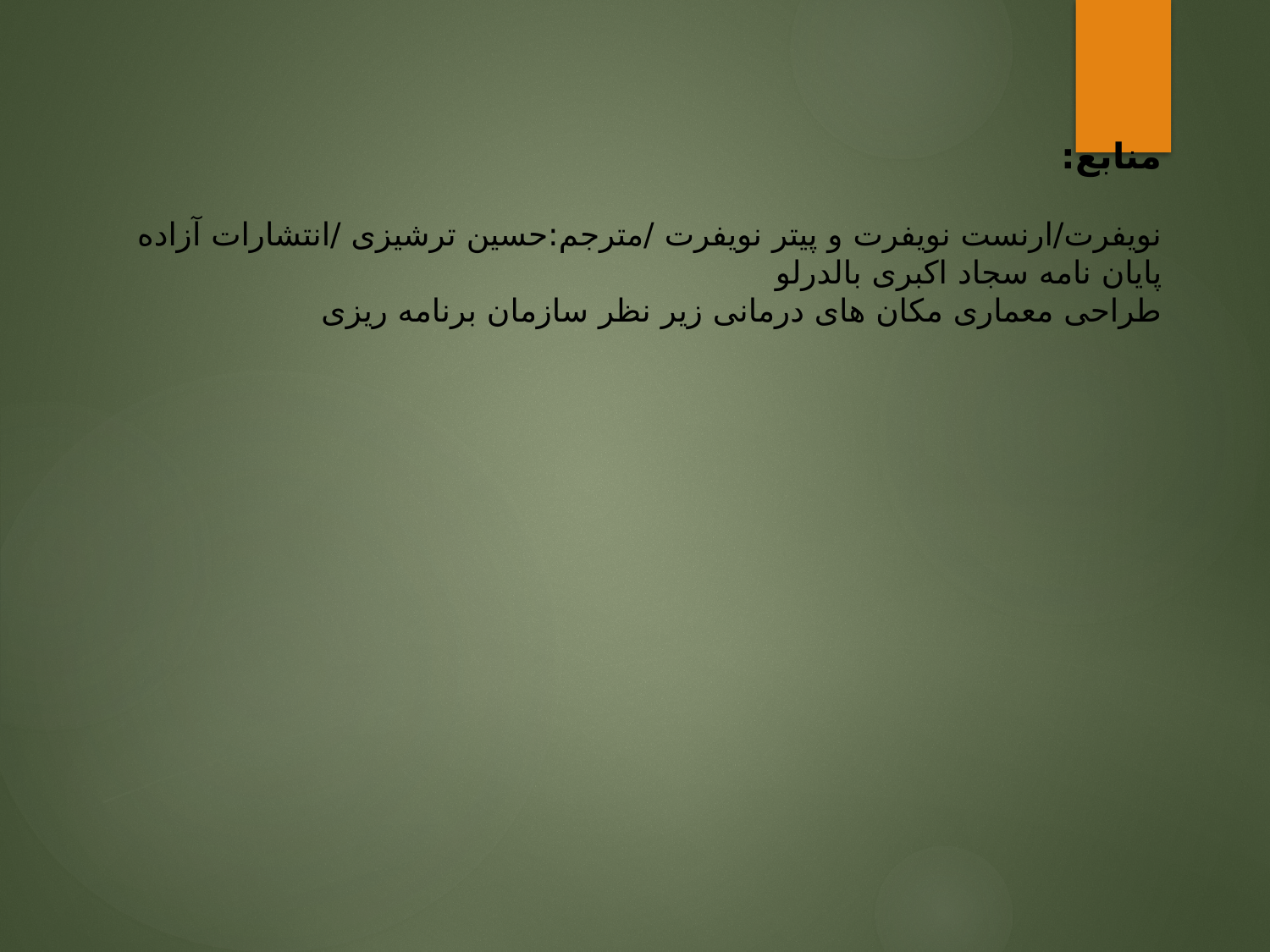

منابع:

نویفرت/ارنست نویفرت و پیتر نویفرت /مترجم:حسین ترشیزی /انتشارات آزاده
پایان نامه سجاد اکبری بالدرلو
طراحی معماری مکان های درمانی زیر نظر سازمان برنامه ریزی